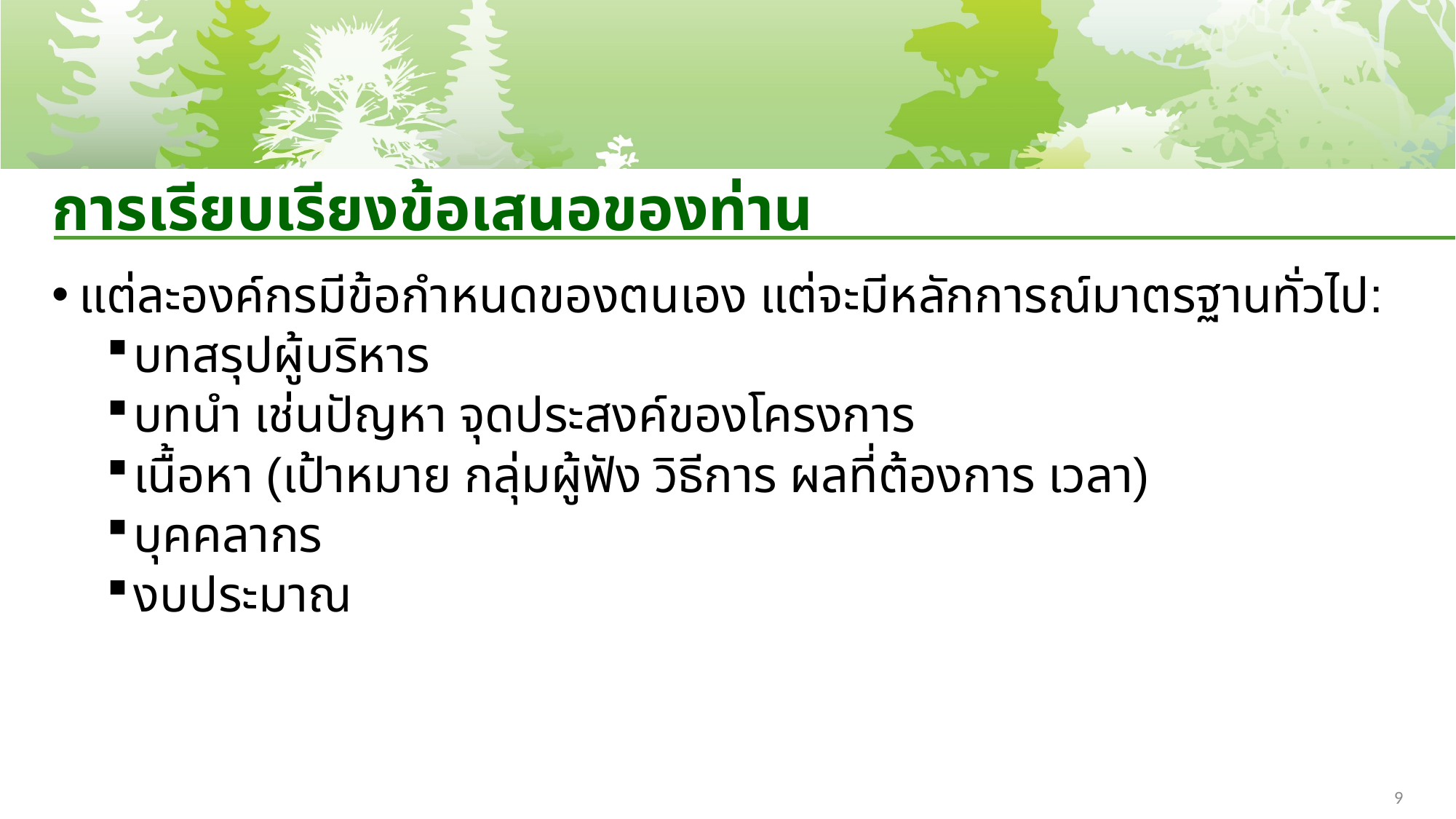

# การเรียบเรียงข้อเสนอของท่าน
แต่ละองค์กรมีข้อกำหนดของตนเอง แต่จะมีหลักการณ์มาตรฐานทั่วไป:
บทสรุปผู้บริหาร
บทนำ เช่นปัญหา จุดประสงค์ของโครงการ
เนื้อหา (เป้าหมาย กลุ่มผู้ฟัง วิธีการ ผลที่ต้องการ เวลา)
บุคคลากร
งบประมาณ
9